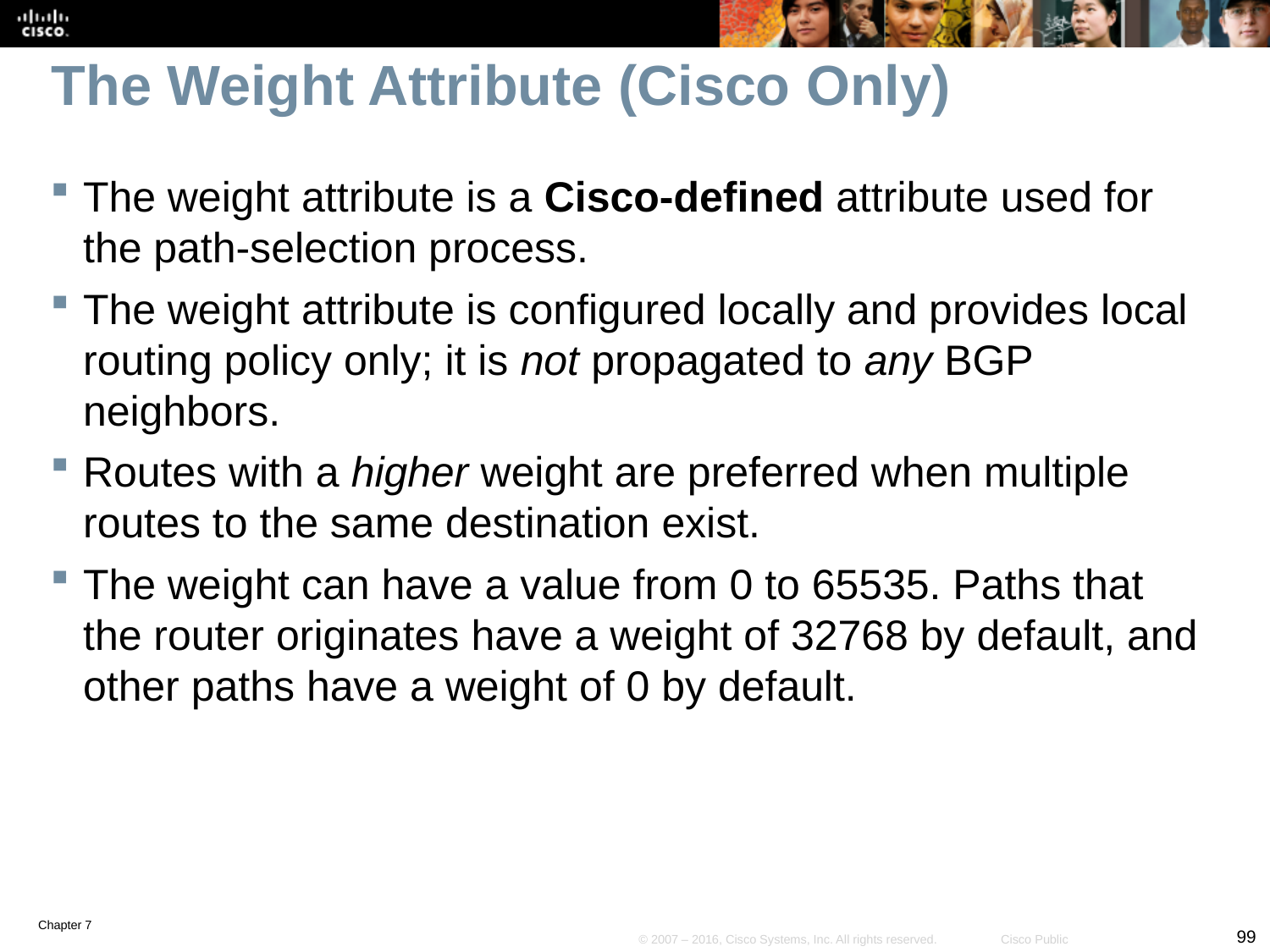

# The Weight Attribute (Cisco Only)
The weight attribute is a Cisco-defined attribute used for the path-selection process.
The weight attribute is configured locally and provides local routing policy only; it is not propagated to any BGP neighbors.
Routes with a higher weight are preferred when multiple routes to the same destination exist.
The weight can have a value from 0 to 65535. Paths that the router originates have a weight of 32768 by default, and other paths have a weight of 0 by default.